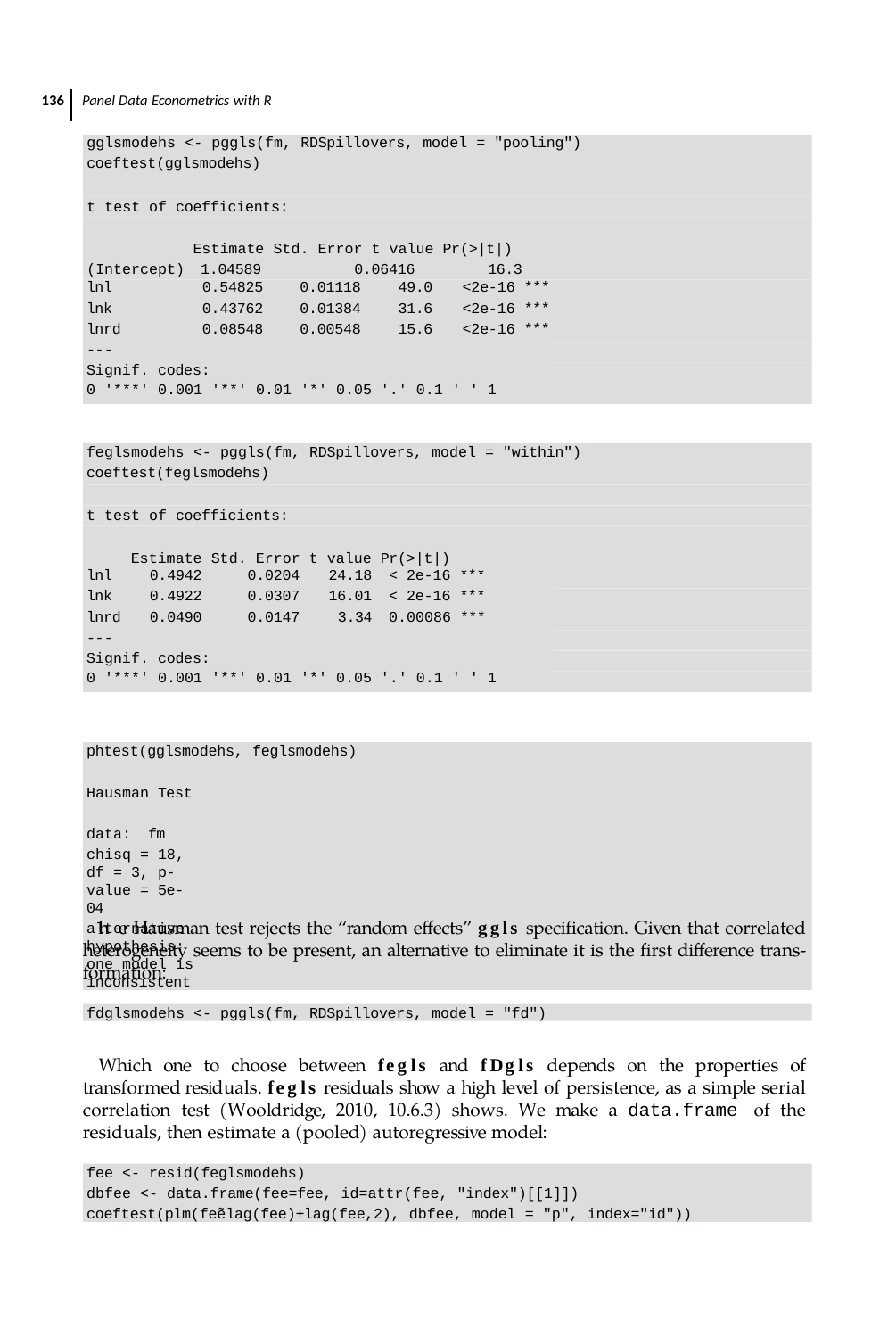

136  Panel Data Econometrics with R

gglsmodehs <- pggls(fm, RDSpillovers, model = "pooling") coeftest(gglsmodehs)

t test of coefficients:

Estimate Std. Error t value Pr(>|t|) (Intercept) 1.04589	0.06416	16.3	<2e-16 ***

| lnl | 0.54825 | 0.01118 | 49.0 | <2e-16 \*\*\* |
| --- | --- | --- | --- | --- |
| lnk | 0.43762 | 0.01384 | 31.6 | <2e-16 \*\*\* |
| lnrd | 0.08548 | 0.00548 | 15.6 | <2e-16 \*\*\* |
| --- |  |  |  |  |
| Signif. codes: 0 '\*\*\*' 0.001 '\*\*' 0.01 '\*' 0.05 '.' 0.1 ' ' 1 |  |  |  |  |

feglsmodehs <- pggls(fm, RDSpillovers, model = "within") coeftest(feglsmodehs)

t test of coefficients:

Estimate Std. Error t value Pr(>|t|)

| lnl | 0.4942 | 0.0204 | 24.18 | < 2e-16 \*\*\* |
| --- | --- | --- | --- | --- |
| lnk | 0.4922 | 0.0307 | 16.01 | < 2e-16 \*\*\* |
| lnrd | 0.0490 | 0.0147 | 3.34 | 0.00086 \*\*\* |
| --- |  |  |  |  |
| Signif. codes: 0 '\*\*\*' 0.001 '\*\*' 0.01 '\*' 0.05 '.' 0.1 ' ' 1 |  |  |  |  |

phtest(gglsmodehs, feglsmodehs)
Hausman Test data: fm
chisq = 18, df = 3, p-value = 5e-04
alternative hypothesis: one model is inconsistent
he Hausman test rejects the “random effects” ggls speciﬁcation. Given that correlated heterogeneity seems to be present, an alternative to eliminate it is the ﬁrst difference trans- formation:
fdglsmodehs <- pggls(fm, RDSpillovers, model = "fd")
Which one to choose between fegls and fdgls depends on the properties of transformed residuals. fegls residuals show a high level of persistence, as a simple serial correlation test (Wooldridge, 2010, 10.6.3) shows. We make a data.frame of the residuals, then estimate a (pooled) autoregressive model:
fee <- resid(feglsmodehs)
dbfee <- data.frame(fee=fee, id=attr(fee, "index")[[1]]) coeftest(plm(feẽlag(fee)+lag(fee,2), dbfee, model = "p", index="id"))